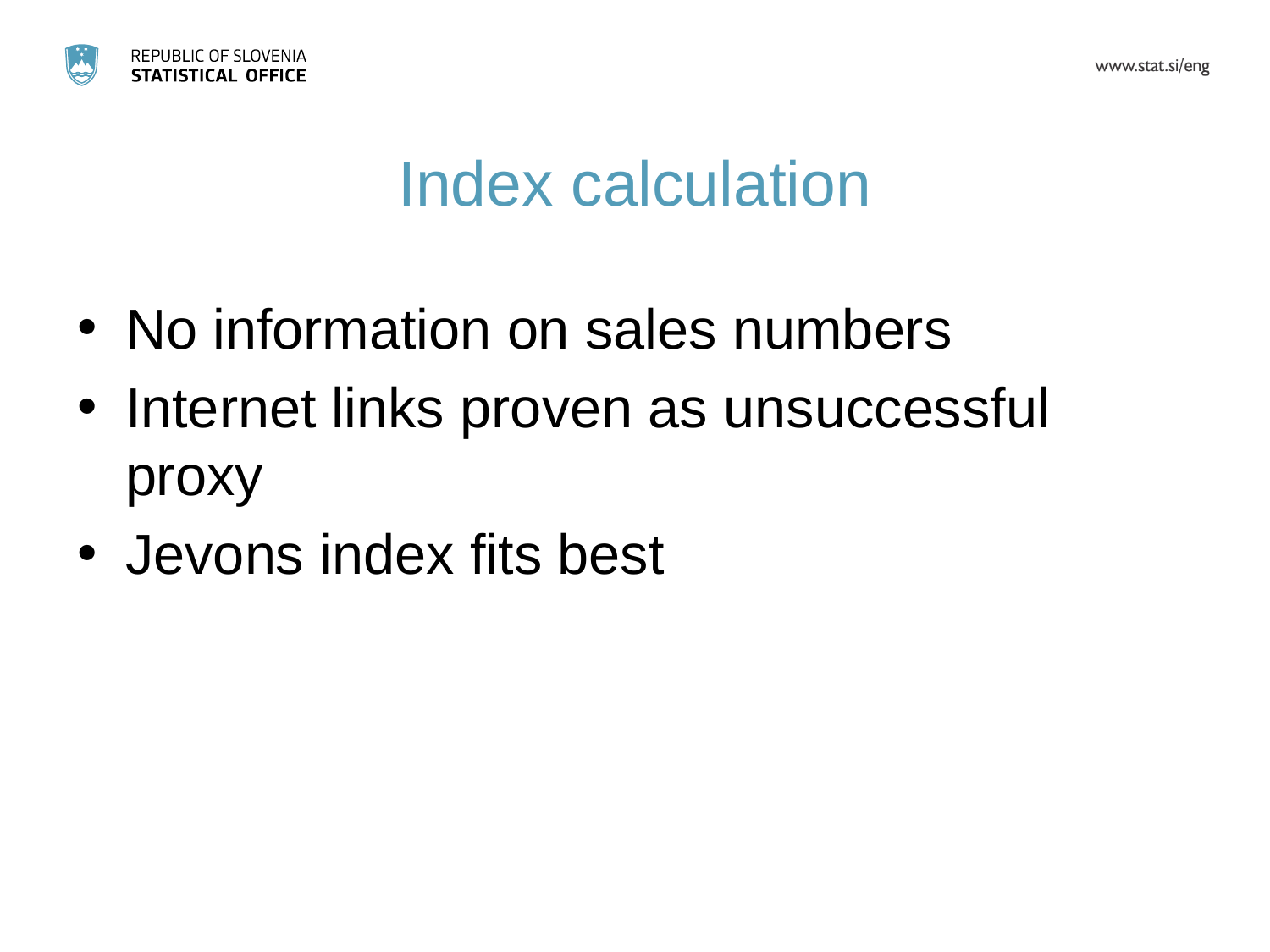

# Index calculation
No information on sales numbers
Internet links proven as unsuccessful proxy
Jevons index fits best